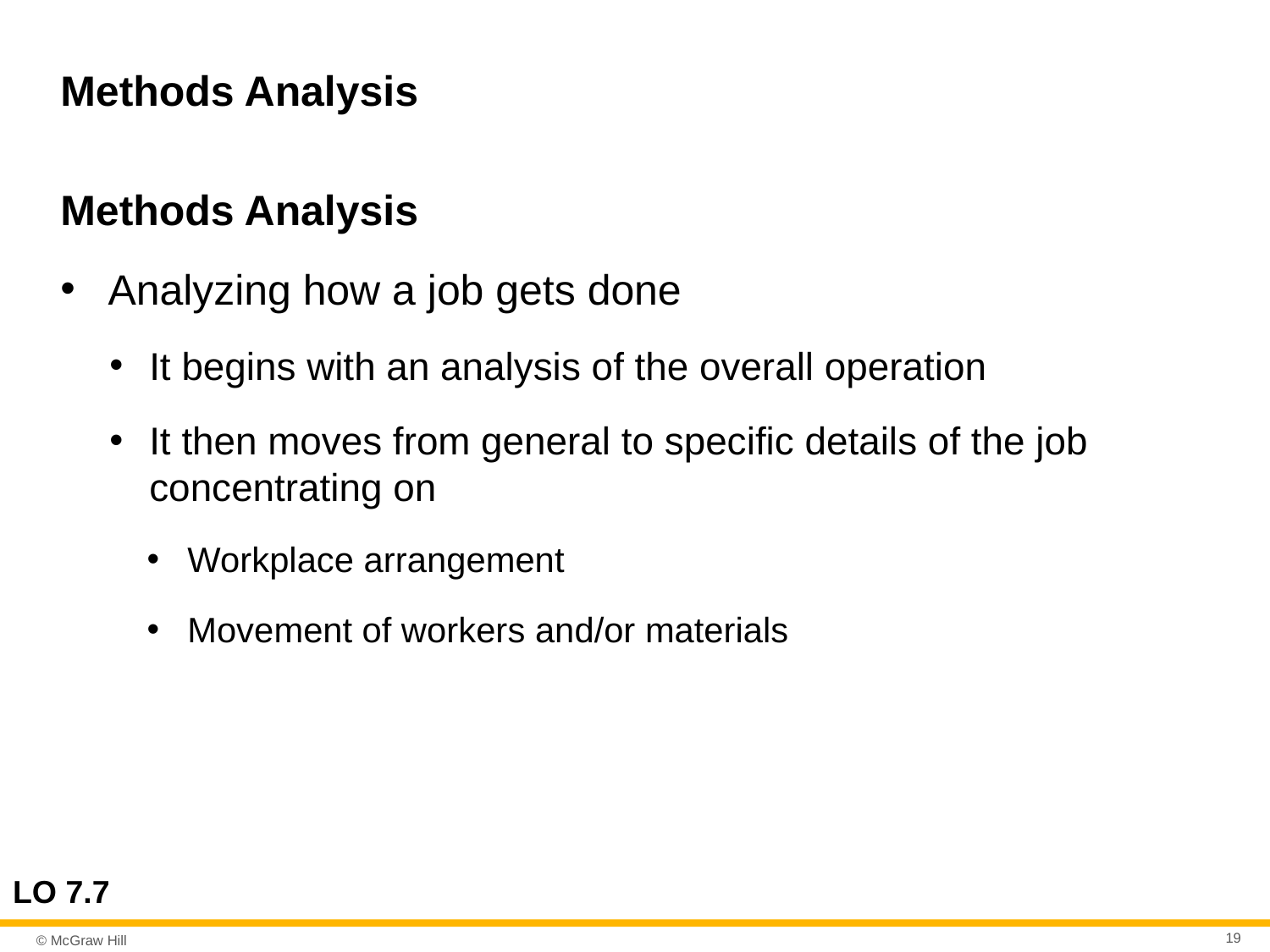

# Methods Analysis
Methods Analysis
Analyzing how a job gets done
It begins with an analysis of the overall operation
It then moves from general to specific details of the job concentrating on
Workplace arrangement
Movement of workers and/or materials
LO 7.7